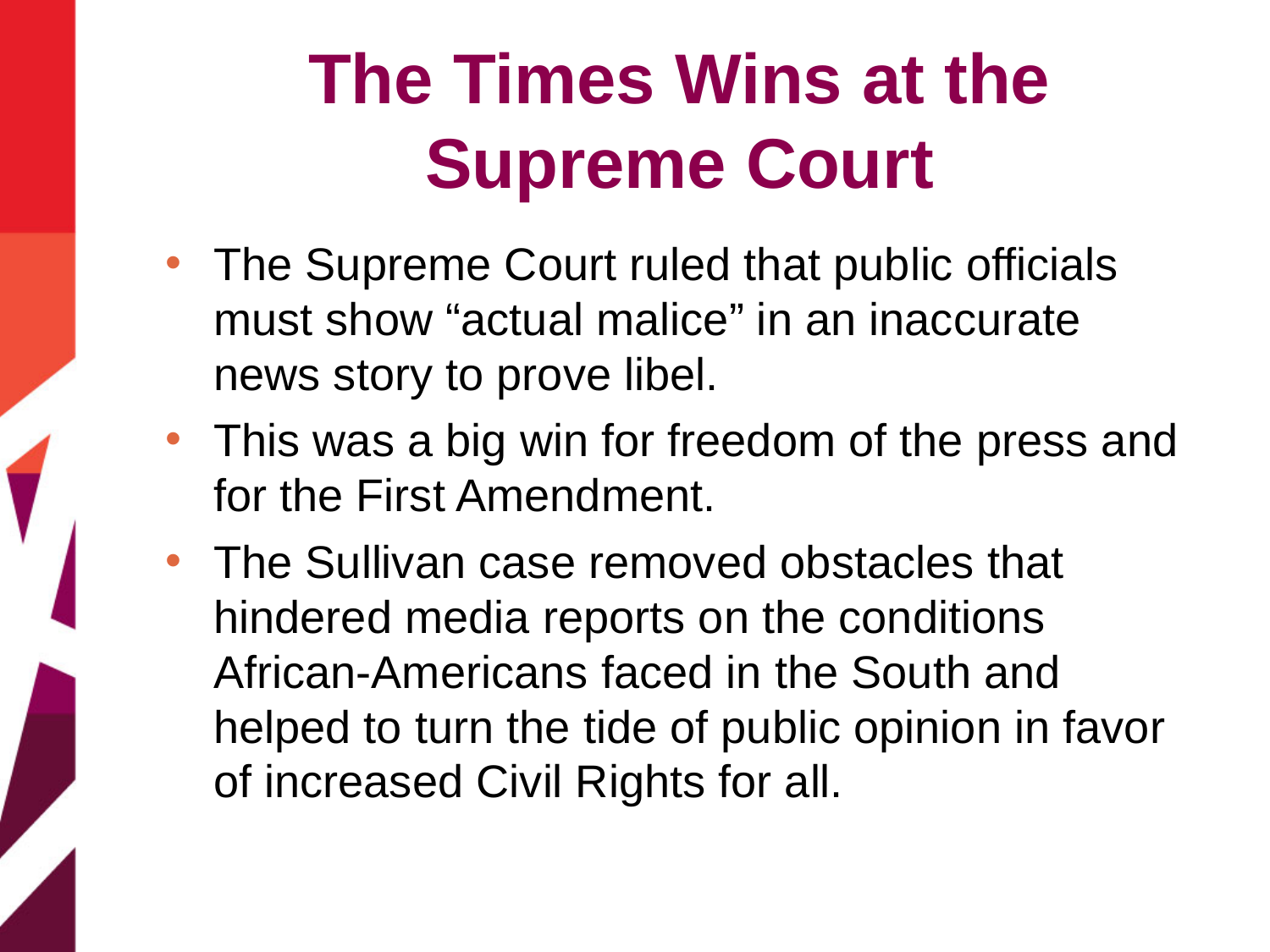

# The Times Wins at the Supreme Court
The Supreme Court ruled that public officials must show “actual malice” in an inaccurate news story to prove libel.
This was a big win for freedom of the press and for the First Amendment.
The Sullivan case removed obstacles that hindered media reports on the conditions African-Americans faced in the South and helped to turn the tide of public opinion in favor of increased Civil Rights for all.